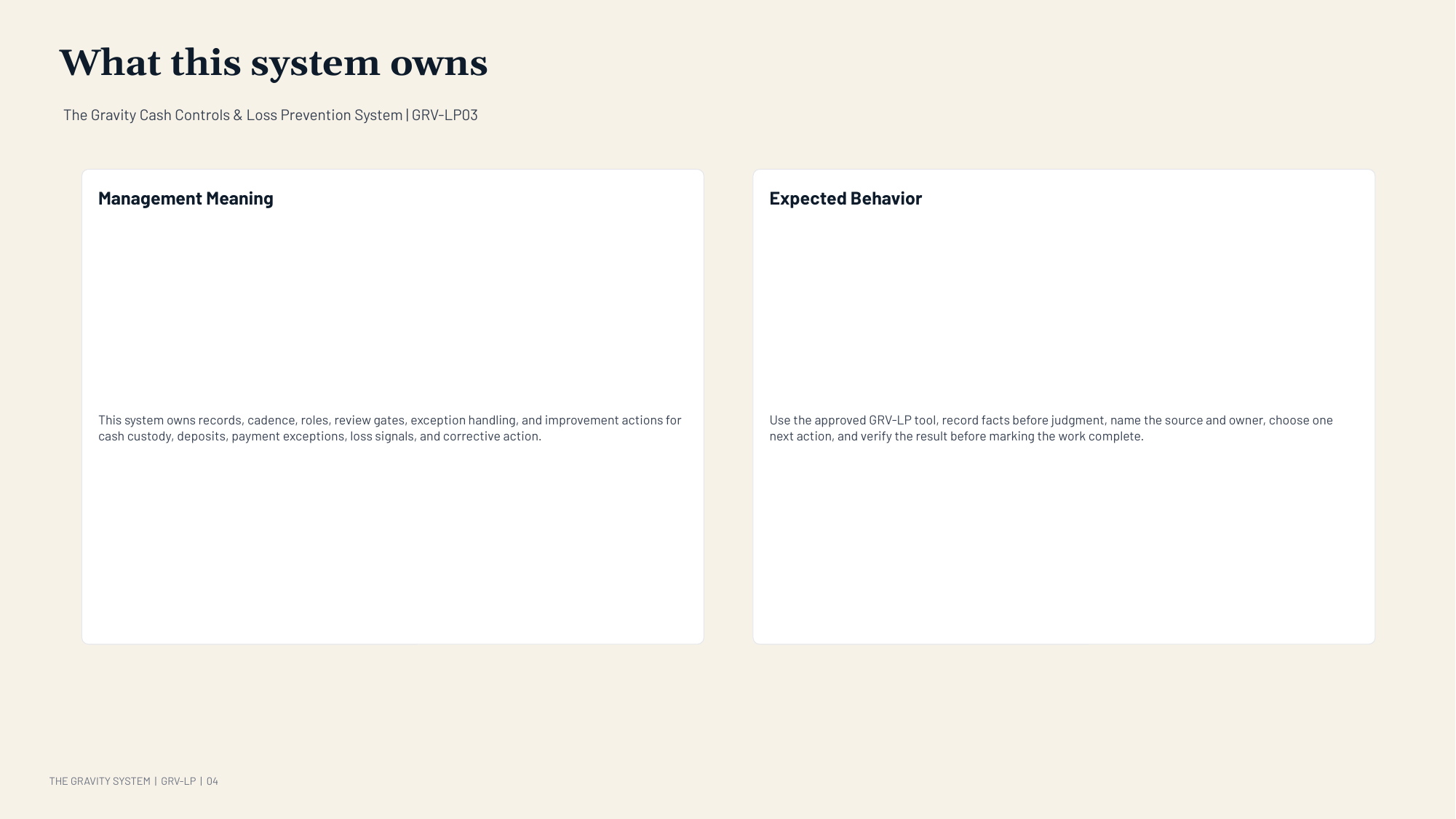

What this system owns
The Gravity Cash Controls & Loss Prevention System | GRV-LP03

Management Meaning
Expected Behavior
This system owns records, cadence, roles, review gates, exception handling, and improvement actions for cash custody, deposits, payment exceptions, loss signals, and corrective action.
Use the approved GRV-LP tool, record facts before judgment, name the source and owner, choose one next action, and verify the result before marking the work complete.
THE GRAVITY SYSTEM  |  GRV-LP  |  04